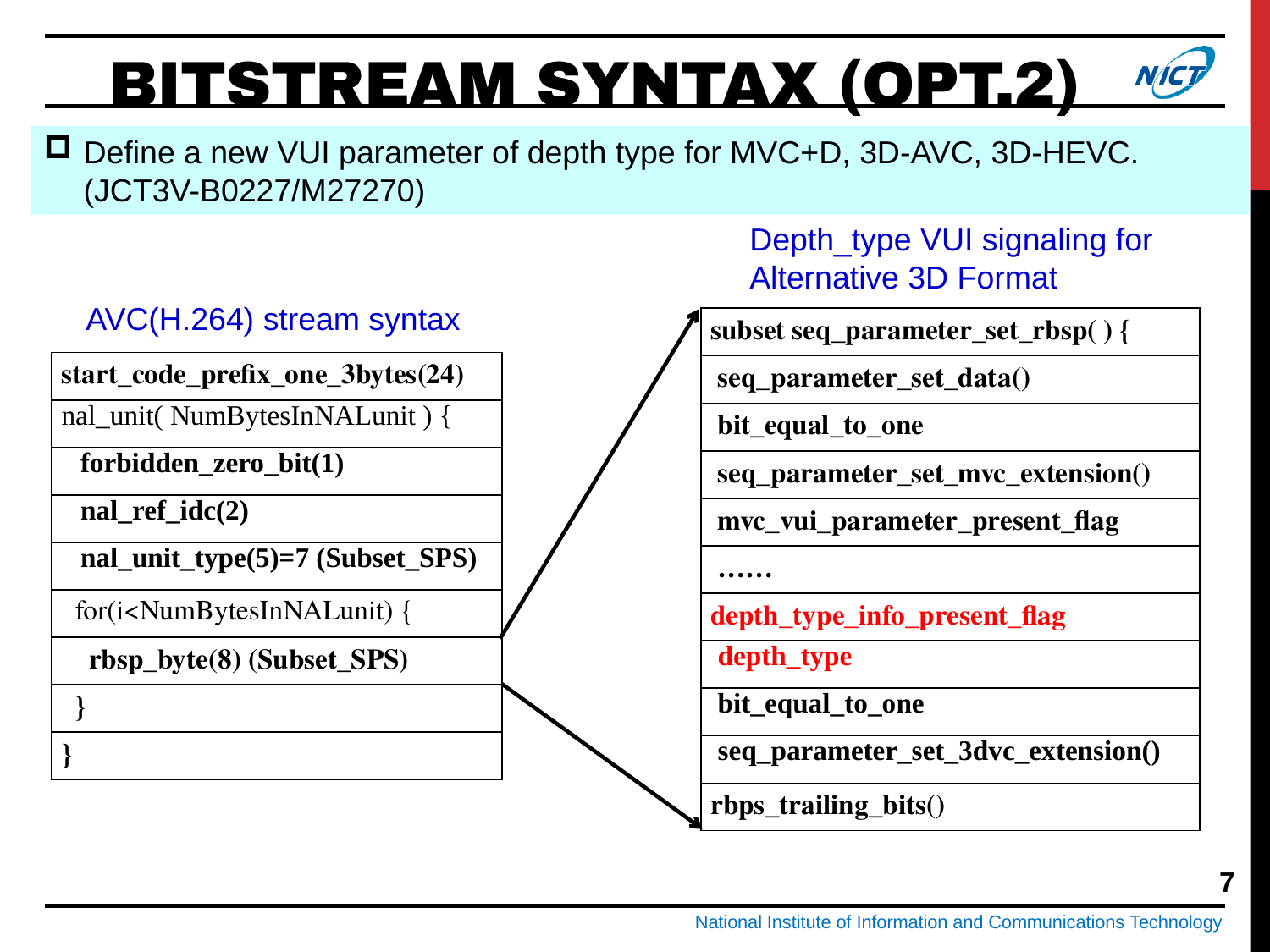

Bitstream syntax (opt.2)
Define a new VUI parameter of depth type for MVC+D, 3D-AVC, 3D-HEVC. (JCT3V-B0227/M27270)
Depth_type VUI signaling for
Alternative 3D Format
AVC(H.264) stream syntax
| subset seq\_parameter\_set\_rbsp( ) { |
| --- |
| seq\_parameter\_set\_data() |
| bit\_equal\_to\_one |
| seq\_parameter\_set\_mvc\_extension() |
| mvc\_vui\_parameter\_present\_flag |
| …… |
| depth\_type\_info\_present\_flag |
| depth\_type |
| bit\_equal\_to\_one |
| seq\_parameter\_set\_3dvc\_extension() |
| rbps\_trailing\_bits() |
| start\_code\_prefix\_one\_3bytes(24) |
| --- |
| nal\_unit( NumBytesInNALunit ) { |
| forbidden\_zero\_bit(1) |
| nal\_ref\_idc(2) |
| nal\_unit\_type(5)=7 (Subset\_SPS) |
| for(i<NumBytesInNALunit) { |
| rbsp\_byte(8) (Subset\_SPS) |
| } |
| } |
7